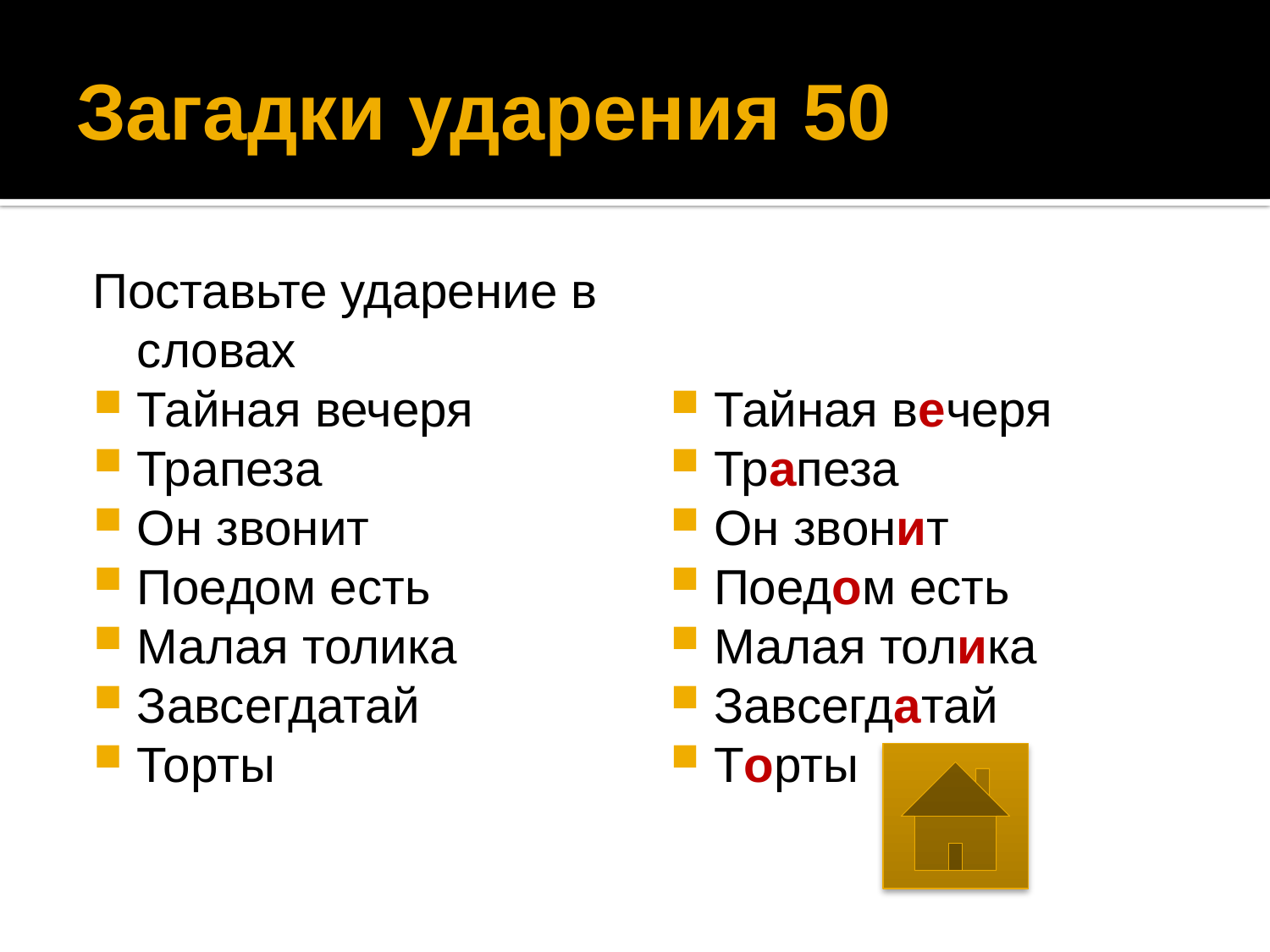

# Загадки ударения 50
Поставьте ударение в словах
Тайная вечеря
Трапеза
Он звонит
Поедом есть
Малая толика
Завсегдатай
Торты

Тайная вечеря
Трапеза
Он звонит
Поедом есть
Малая толика
Завсегдатай
Торты